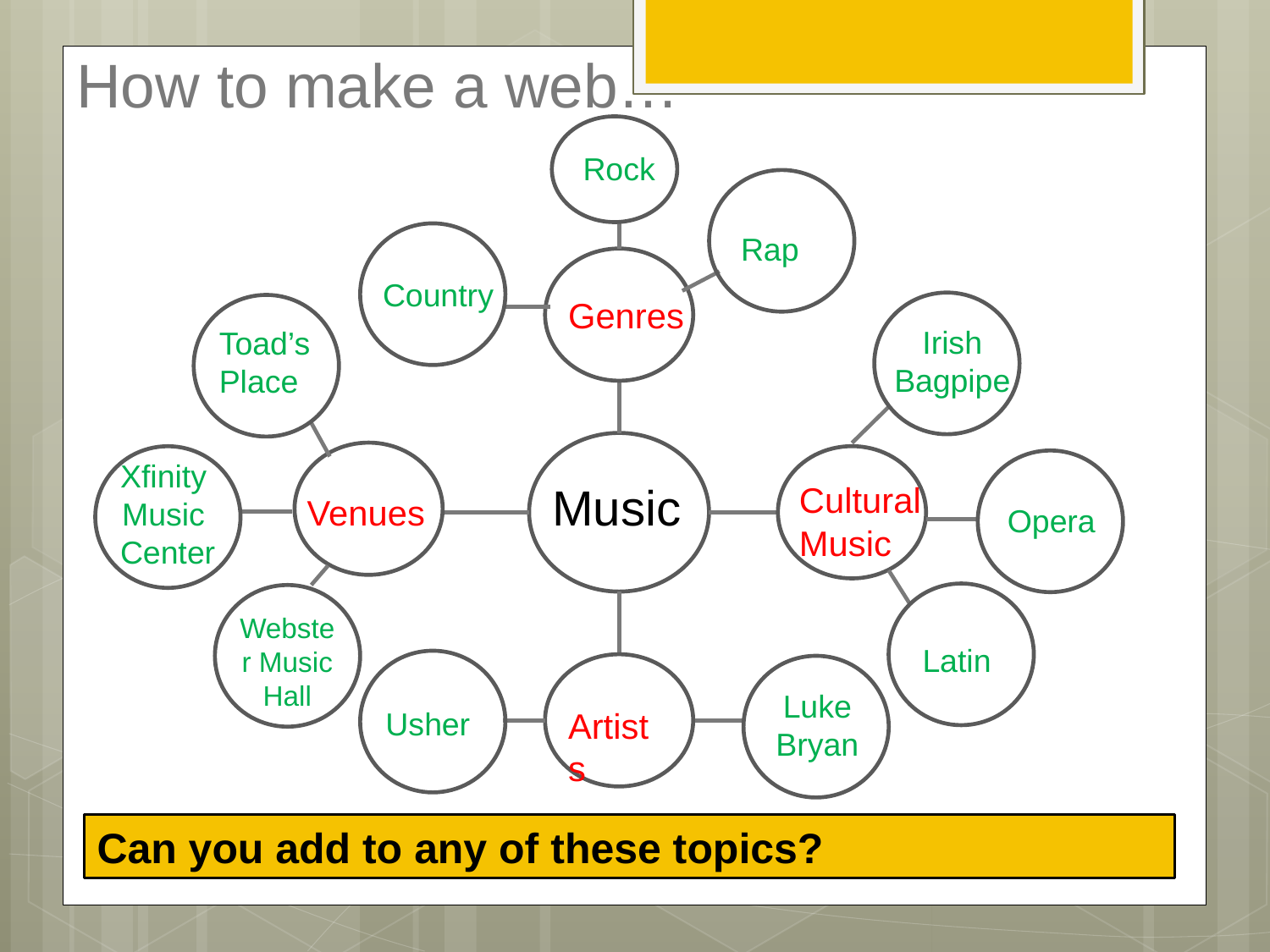

# How to make a web…

Rock

Rap

Country
Genres

Irish Bagpipe
Toad’s
Place

Xfinity
Music
Center

Music
Cultural Music
Venues
Opera

Webster Music Hall
Latin

Luke Bryan
Usher
Artists
Can you add to any of these topics?